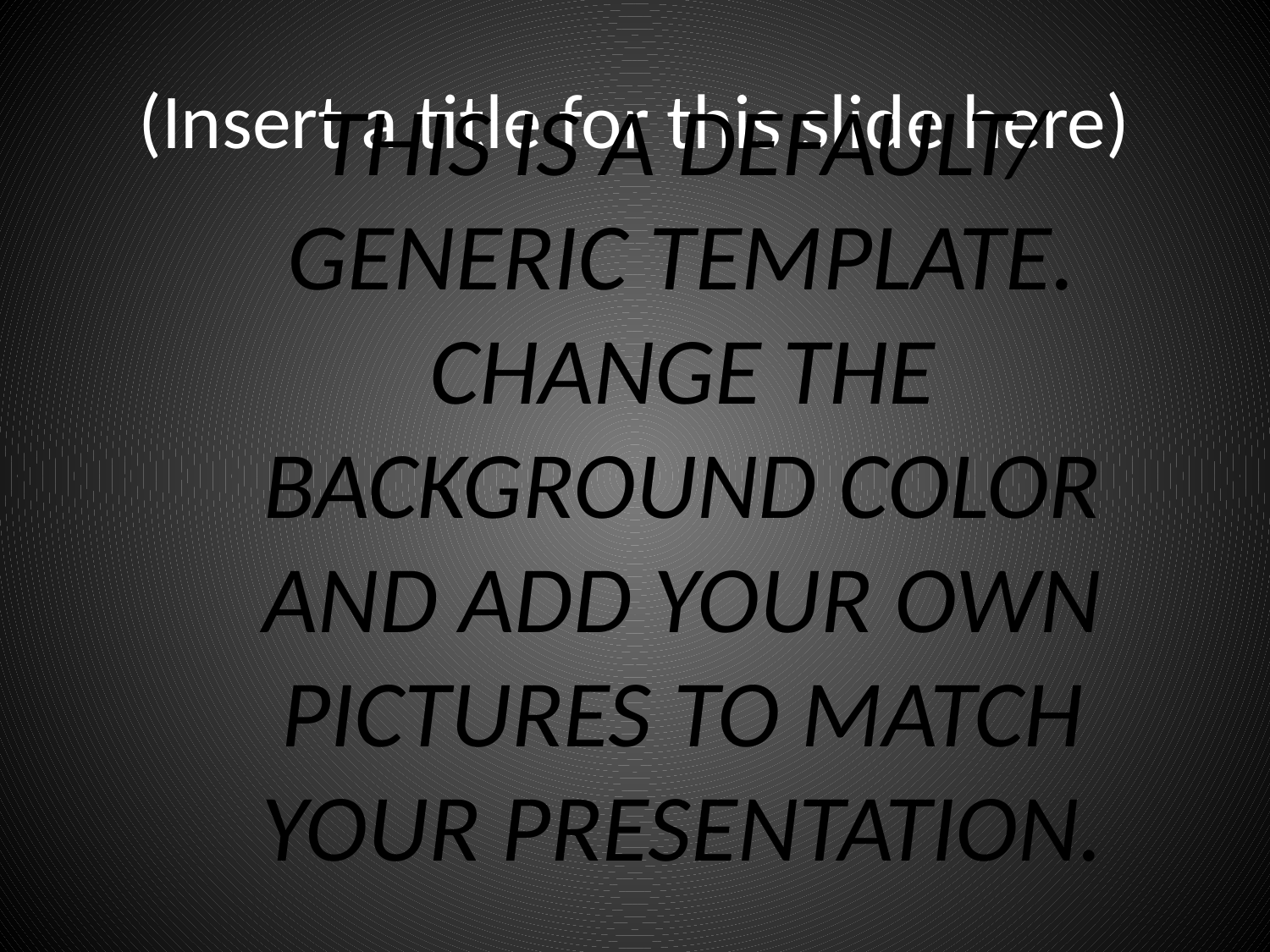

# (Insert a title for this slide here)
THIS IS A DEFAULT/ GENERIC TEMPLATE. CHANGE THE BACKGROUND COLOR AND ADD YOUR OWN PICTURES TO MATCH YOUR PRESENTATION.